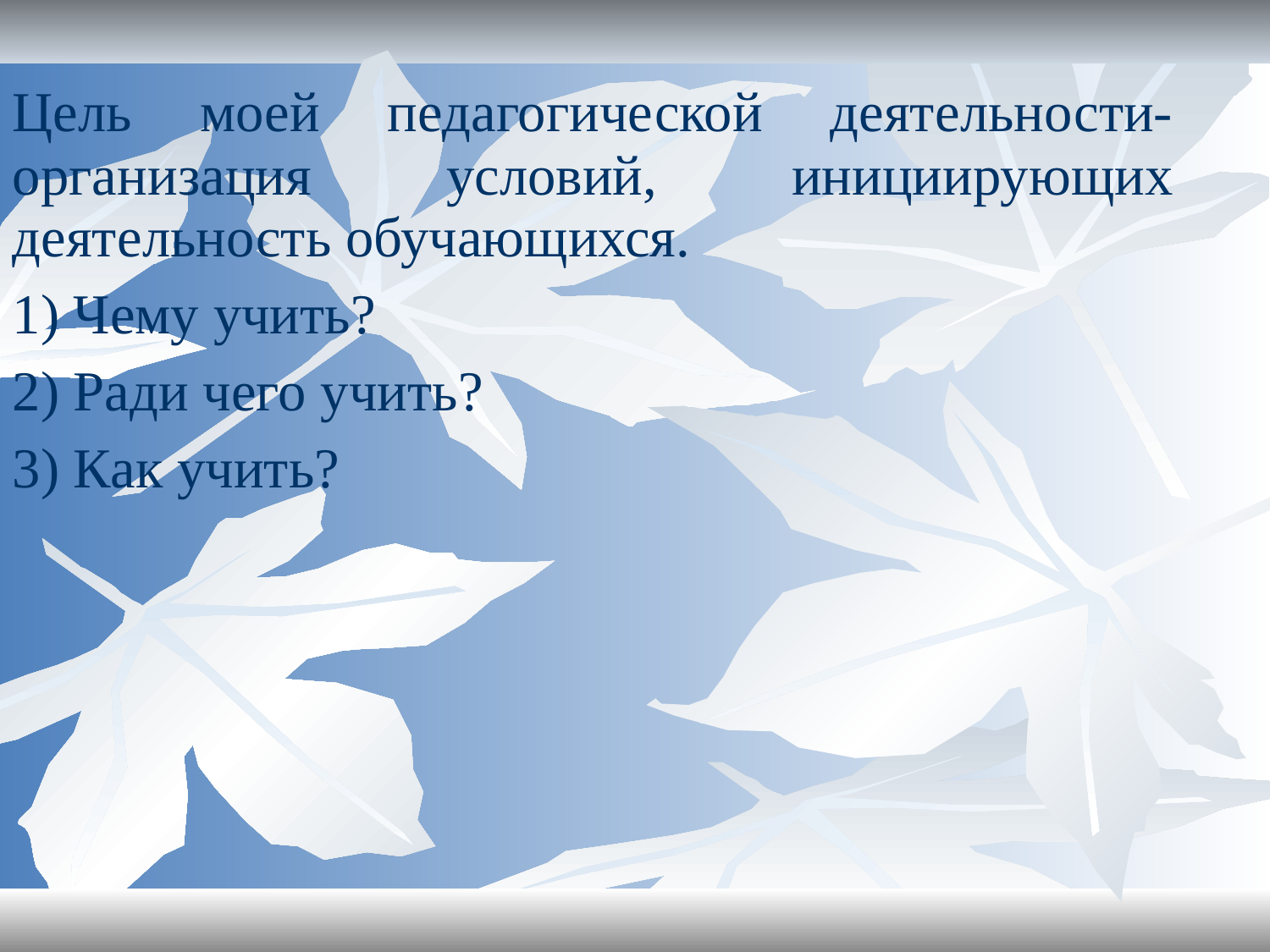

Цель моей педагогической деятельности-организация условий, инициирующих деятельность обучающихся.
Чему учить?
Ради чего учить?
Как учить?